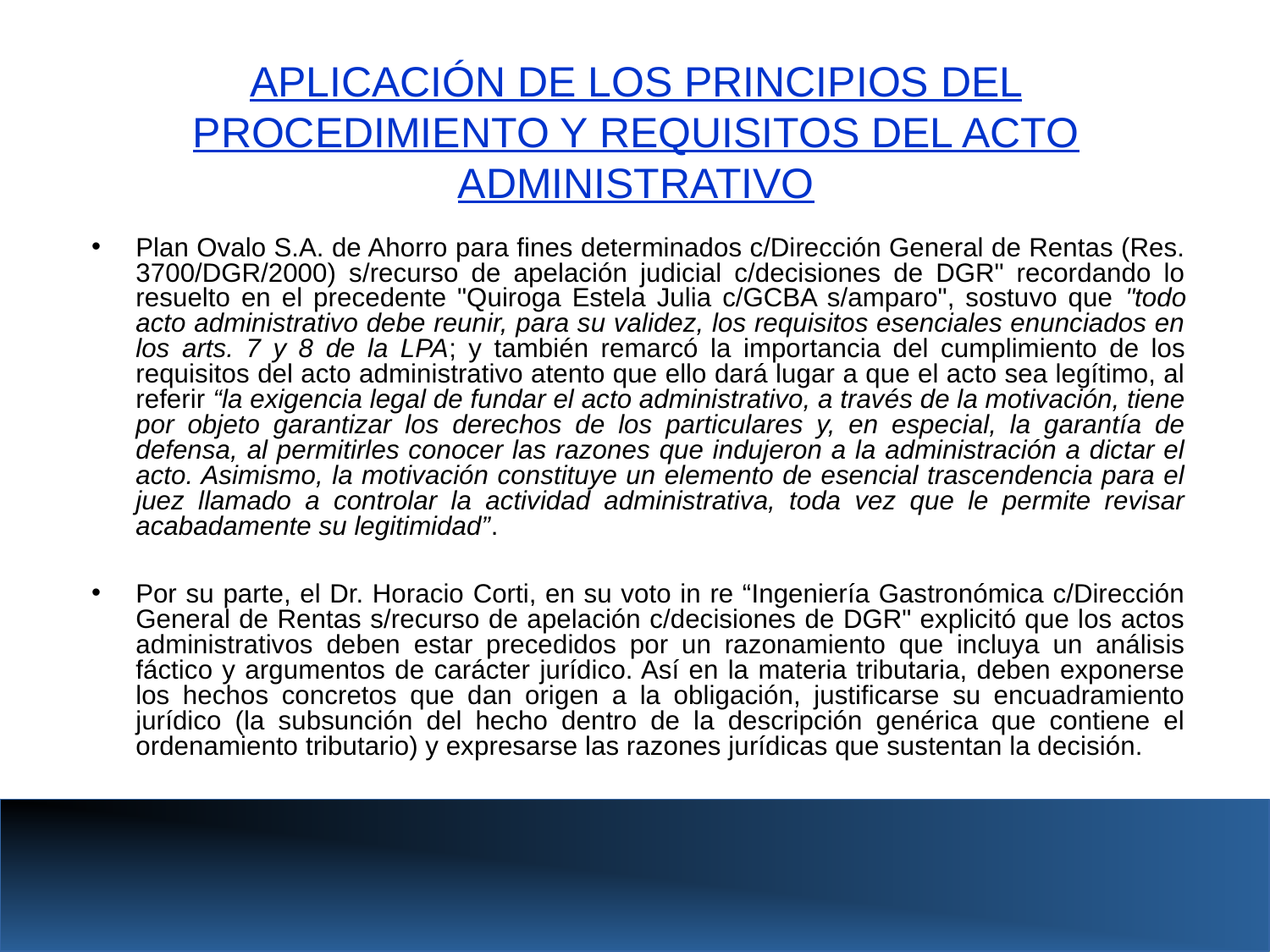

APLICACIÓN DE LOS PRINCIPIOS DEL PROCEDIMIENTO Y REQUISITOS DEL ACTO ADMINISTRATIVO
Plan Ovalo S.A. de Ahorro para fines determinados c/Dirección General de Rentas (Res. 3700/DGR/2000) s/recurso de apelación judicial c/decisiones de DGR" recordando lo resuelto en el precedente "Quiroga Estela Julia c/GCBA s/amparo", sostuvo que "todo acto administrativo debe reunir, para su validez, los requisitos esenciales enunciados en los arts. 7 y 8 de la LPA; y también remarcó la importancia del cumplimiento de los requisitos del acto administrativo atento que ello dará lugar a que el acto sea legítimo, al referir “la exigencia legal de fundar el acto administrativo, a través de la motivación, tiene por objeto garantizar los derechos de los particulares y, en especial, la garantía de defensa, al permitirles conocer las razones que indujeron a la administración a dictar el acto. Asimismo, la motivación constituye un elemento de esencial trascendencia para el juez llamado a controlar la actividad administrativa, toda vez que le permite revisar acabadamente su legitimidad”.
Por su parte, el Dr. Horacio Corti, en su voto in re “Ingeniería Gastronómica c/Dirección General de Rentas s/recurso de apelación c/decisiones de DGR" explicitó que los actos administrativos deben estar precedidos por un razonamiento que incluya un análisis fáctico y argumentos de carácter jurídico. Así en la materia tributaria, deben exponerse los hechos concretos que dan origen a la obligación, justificarse su encuadramiento jurídico (la subsunción del hecho dentro de la descripción genérica que contiene el ordenamiento tributario) y expresarse las razones jurídicas que sustentan la decisión.